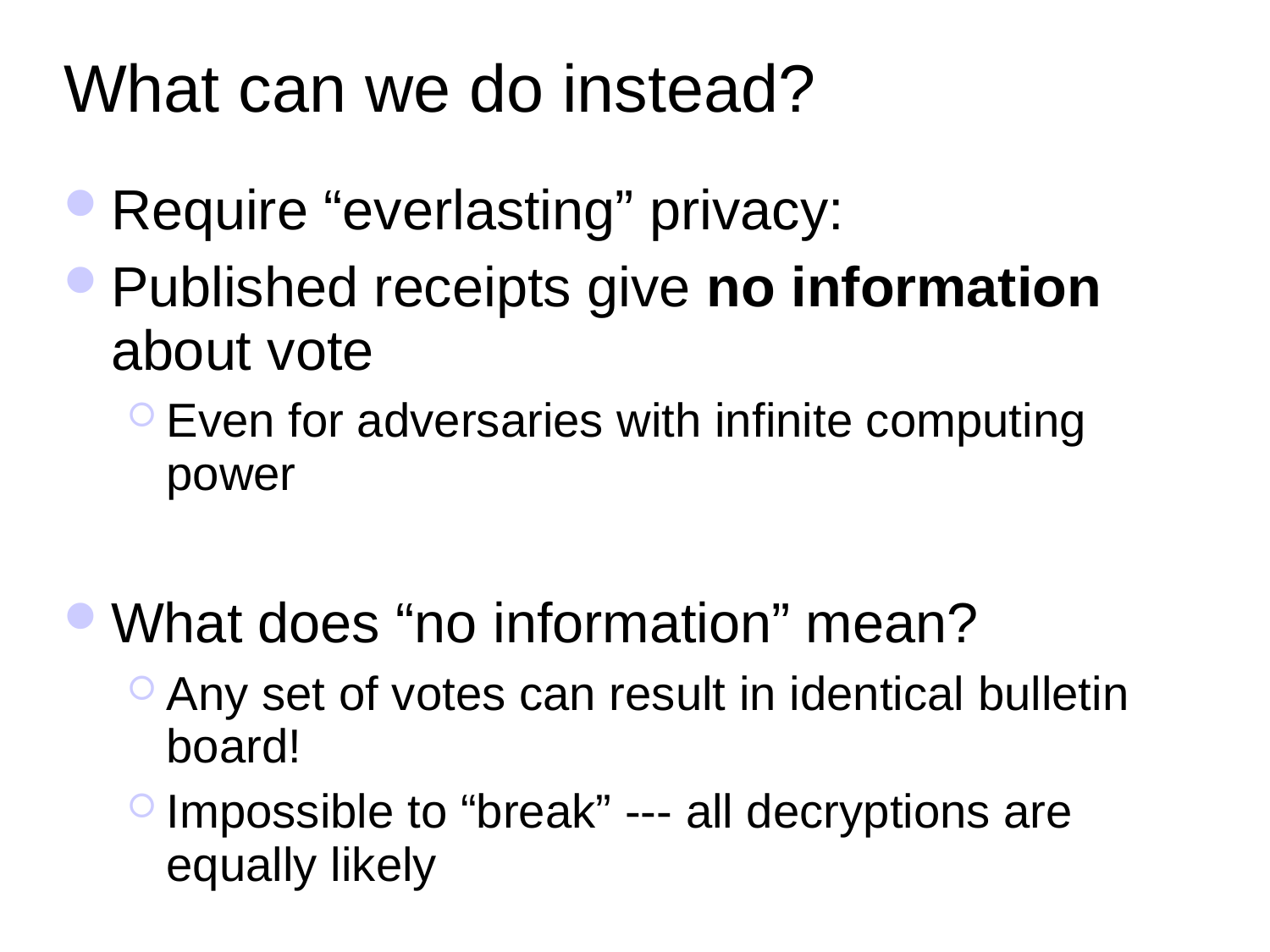

# What can we do instead?
Require “everlasting” privacy:
Published receipts give no information  about vote
Even for adversaries with infinite computing power

What does “no information” mean?
Any set of votes can result in identical bulletin board!
Impossible to “break” --- all decryptions are equally likely